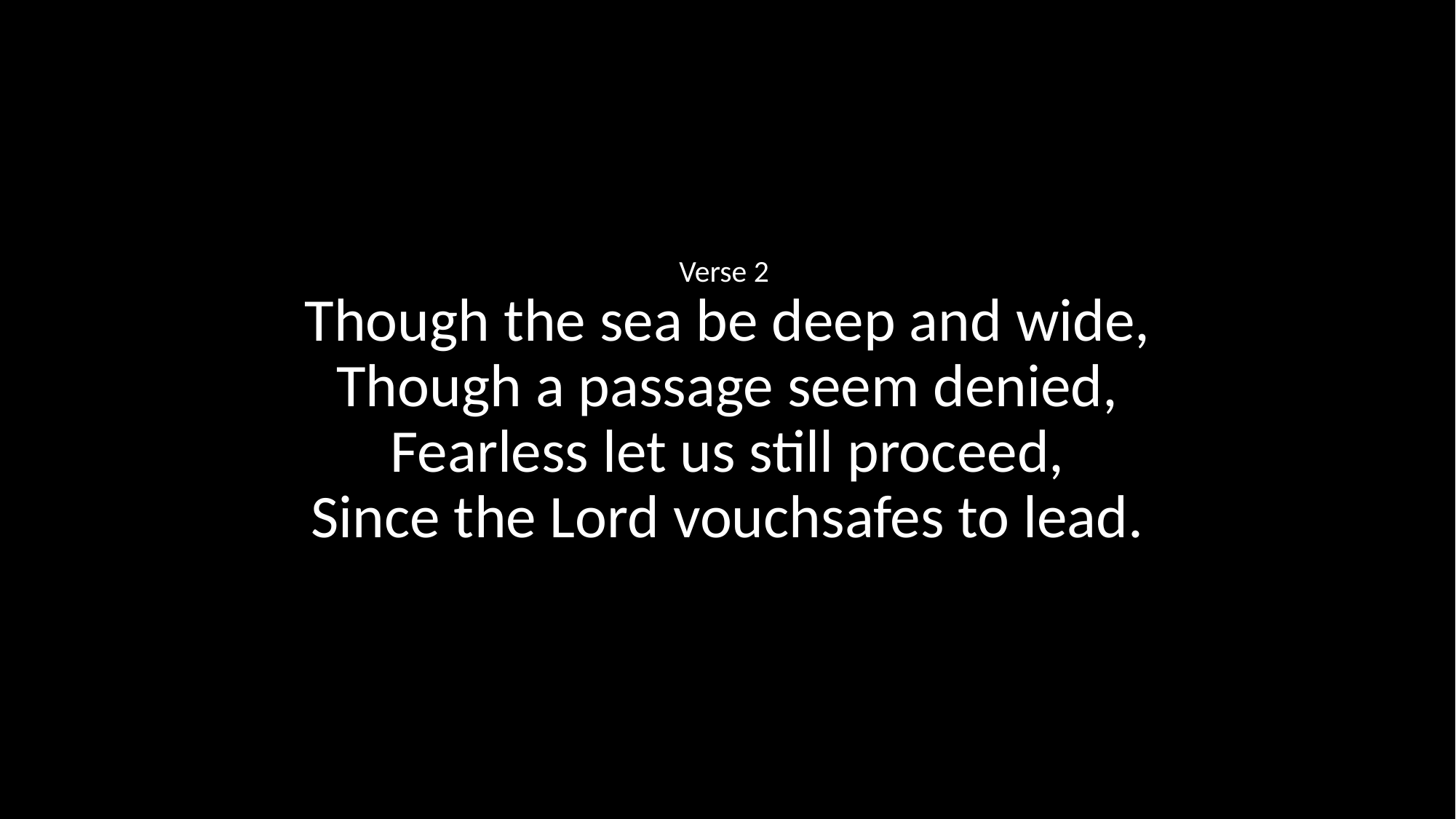

Verse 2
Though the sea be deep and wide,
Though a passage seem denied,
Fearless let us still proceed,
Since the Lord vouchsafes to lead.